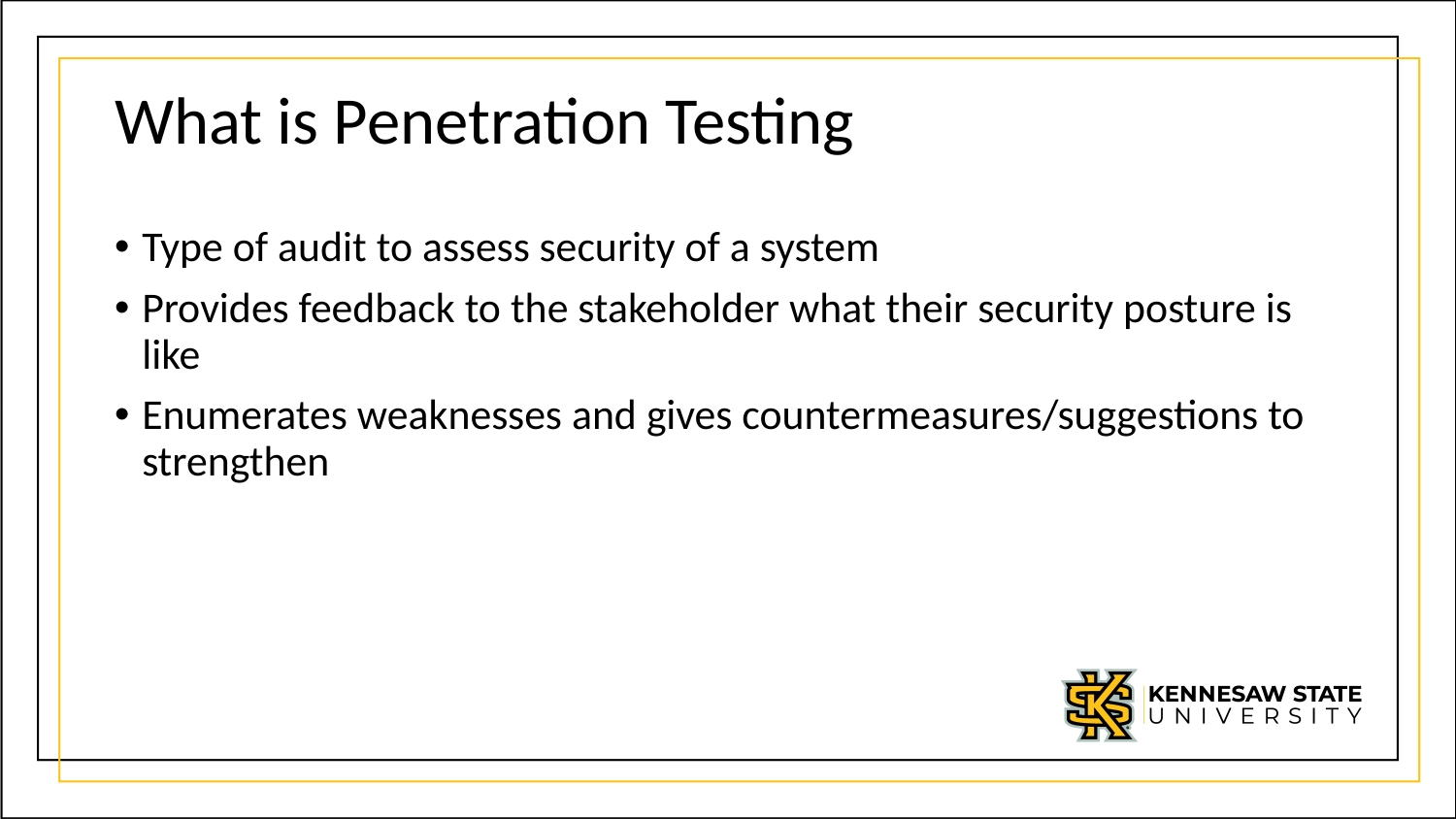

# What is Penetration Testing
Type of audit to assess security of a system
Provides feedback to the stakeholder what their security posture is like
Enumerates weaknesses and gives countermeasures/suggestions to strengthen